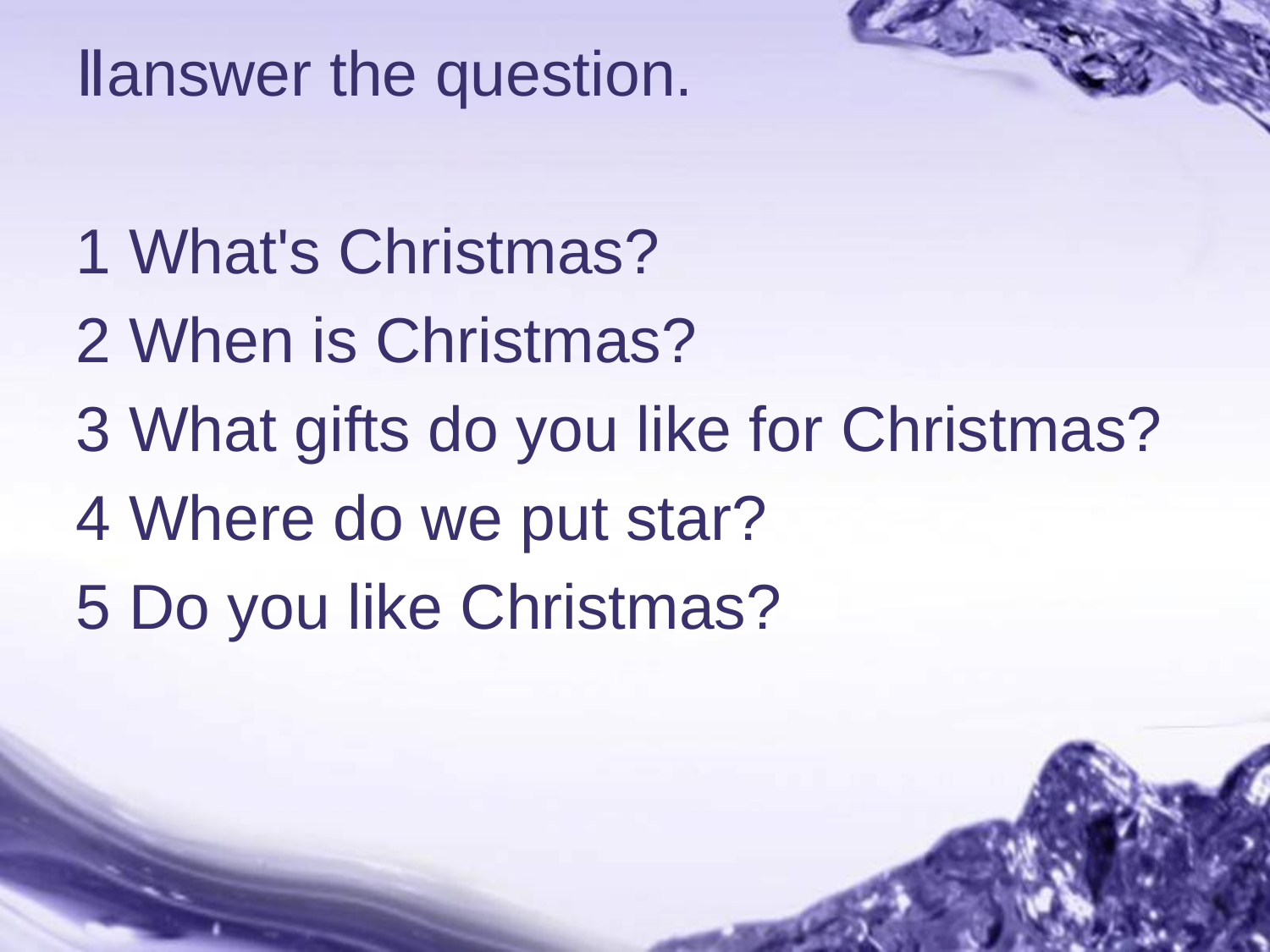

Ⅱanswer the question.

1 What's Christmas?
2 When is Christmas?
3 What gifts do you like for Christmas?
4 Where do we put star?
5 Do you like Christmas?